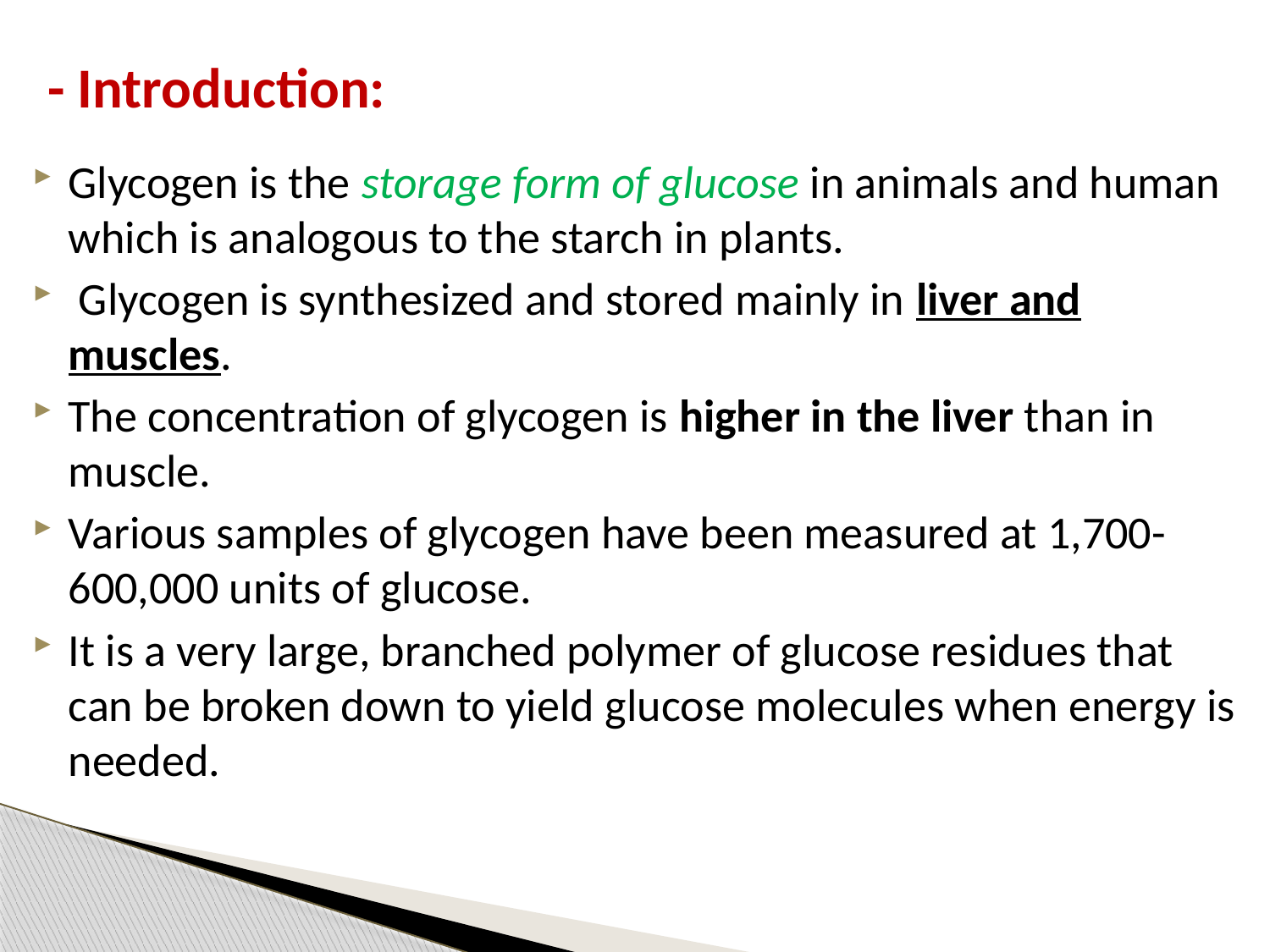

# - Introduction:
Glycogen is the storage form of glucose in animals and human which is analogous to the starch in plants.
 Glycogen is synthesized and stored mainly in liver and muscles.
The concentration of glycogen is higher in the liver than in muscle.
Various samples of glycogen have been measured at 1,700-600,000 units of glucose.
It is a very large, branched polymer of glucose residues that can be broken down to yield glucose molecules when energy is needed.